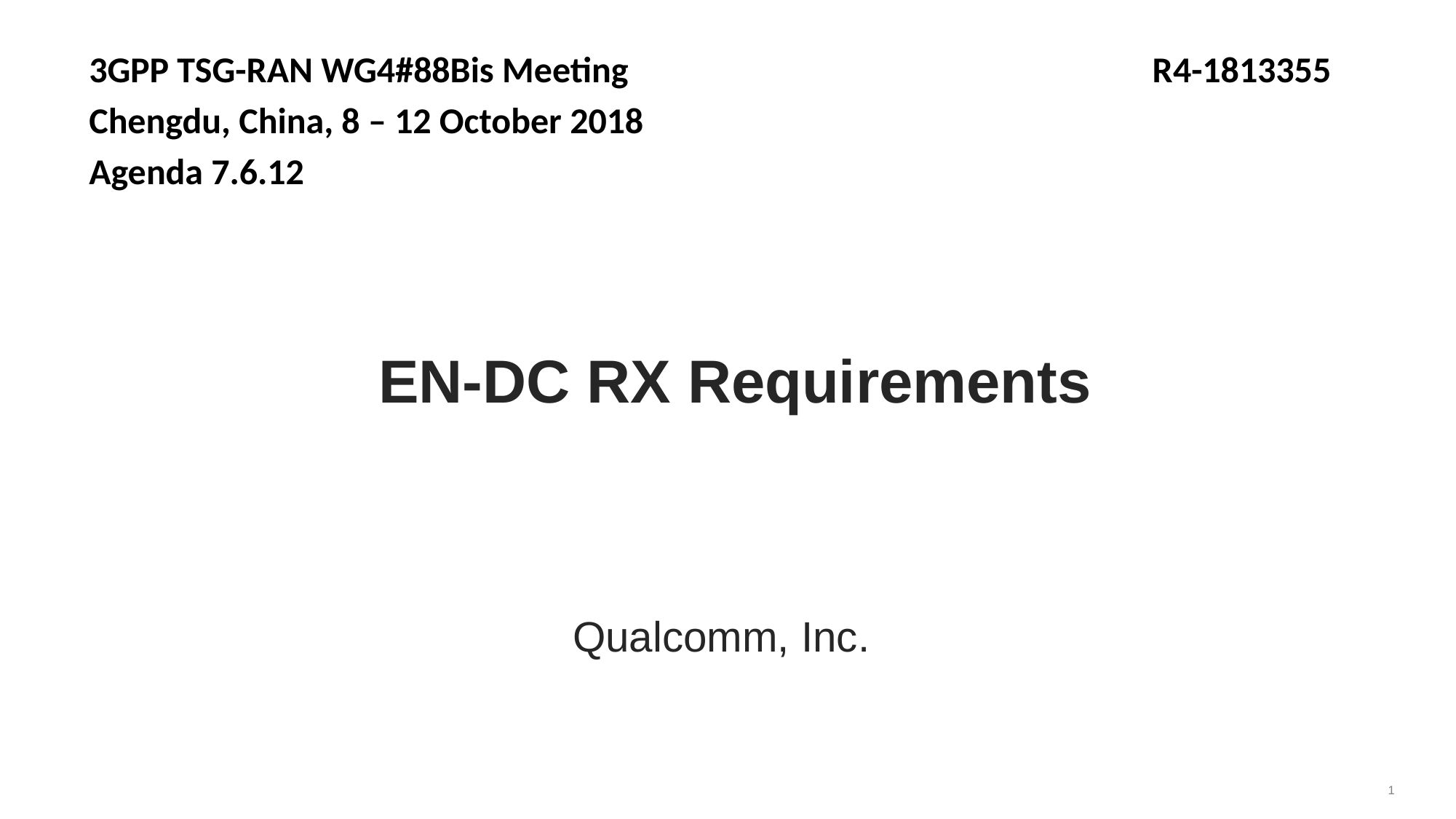

3GPP TSG-RAN WG4#88Bis Meeting                                                                R4-1813355
Chengdu, China, 8 – 12 October 2018
Agenda 7.6.12
# EN-DC RX Requirements
Qualcomm, Inc.